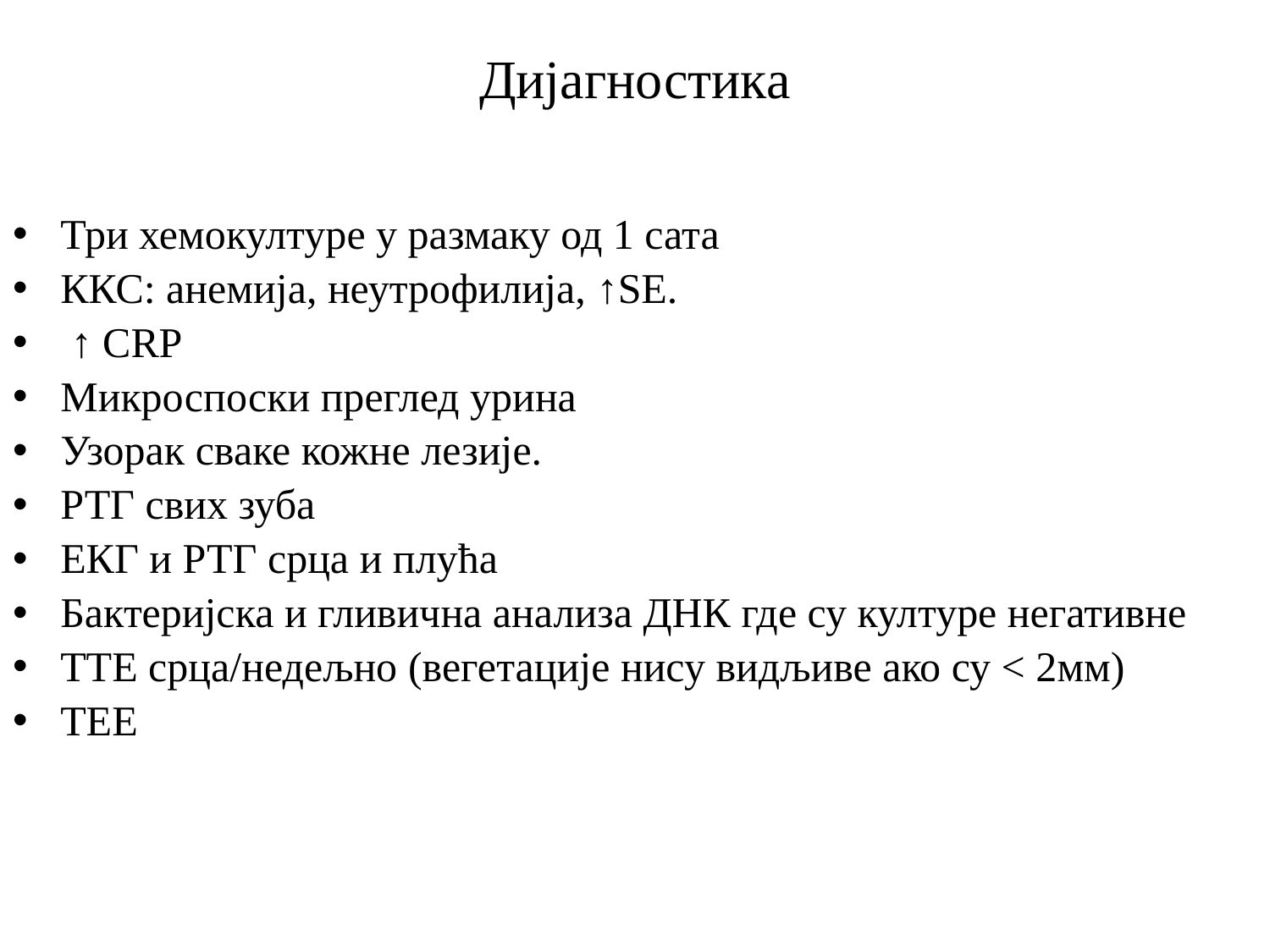

# Дијагностика
Три хемокултуре у размаку од 1 сата
ККС: анемија, неутрофилија, ↑SE.
 ↑ CRP
Микроспоски преглед урина
Узорак сваке кожне лезије.
РТГ свих зуба
ЕКГ и РТГ срца и плућа
Бактеријска и гливична анализа ДНК где су културе негативне
TТЕ срца/недељно (вегетације нису видљиве ако су < 2мм)
ТЕЕ